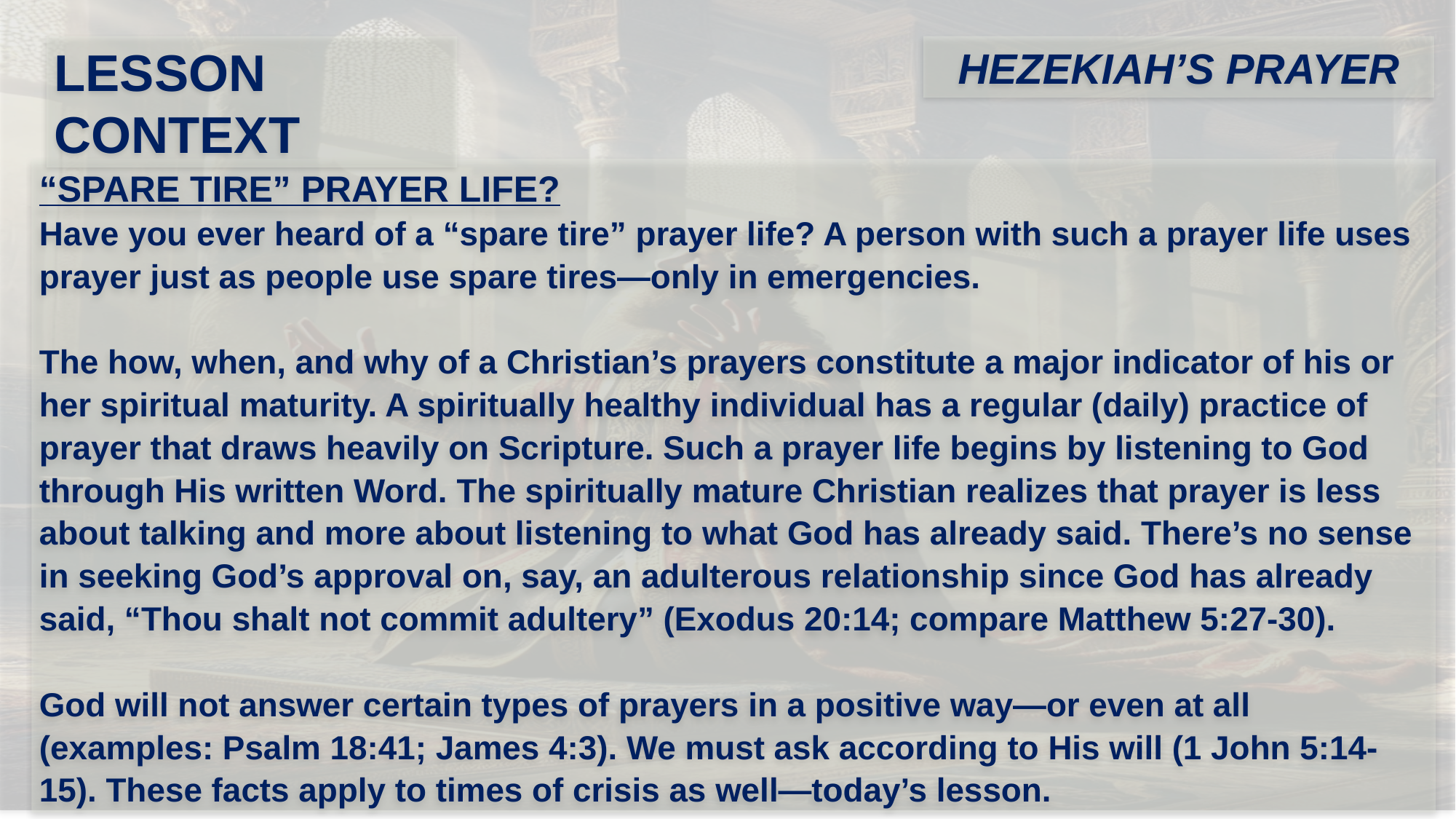

LESSON CONTEXT
HEZEKIAH’S PRAYER
“Spare Tire” Prayer Life?
Have you ever heard of a “spare tire” prayer life? A person with such a prayer life uses prayer just as people use spare tires—only in emergencies.

The how, when, and why of a Christian’s prayers constitute a major indicator of his or her spiritual maturity. A spiritually healthy individual has a regular (daily) practice of prayer that draws heavily on Scripture. Such a prayer life begins by listening to God through His written Word. The spiritually mature Christian realizes that prayer is less about talking and more about listening to what God has already said. There’s no sense in seeking God’s approval on, say, an adulterous relationship since God has already said, “Thou shalt not commit adultery” (Exodus 20:14; compare Matthew 5:27-30).

God will not answer certain types of prayers in a positive way—or even at all (examples: Psalm 18:41; James 4:3). We must ask according to His will (1 John 5:14-15). These facts apply to times of crisis as well—today’s lesson.